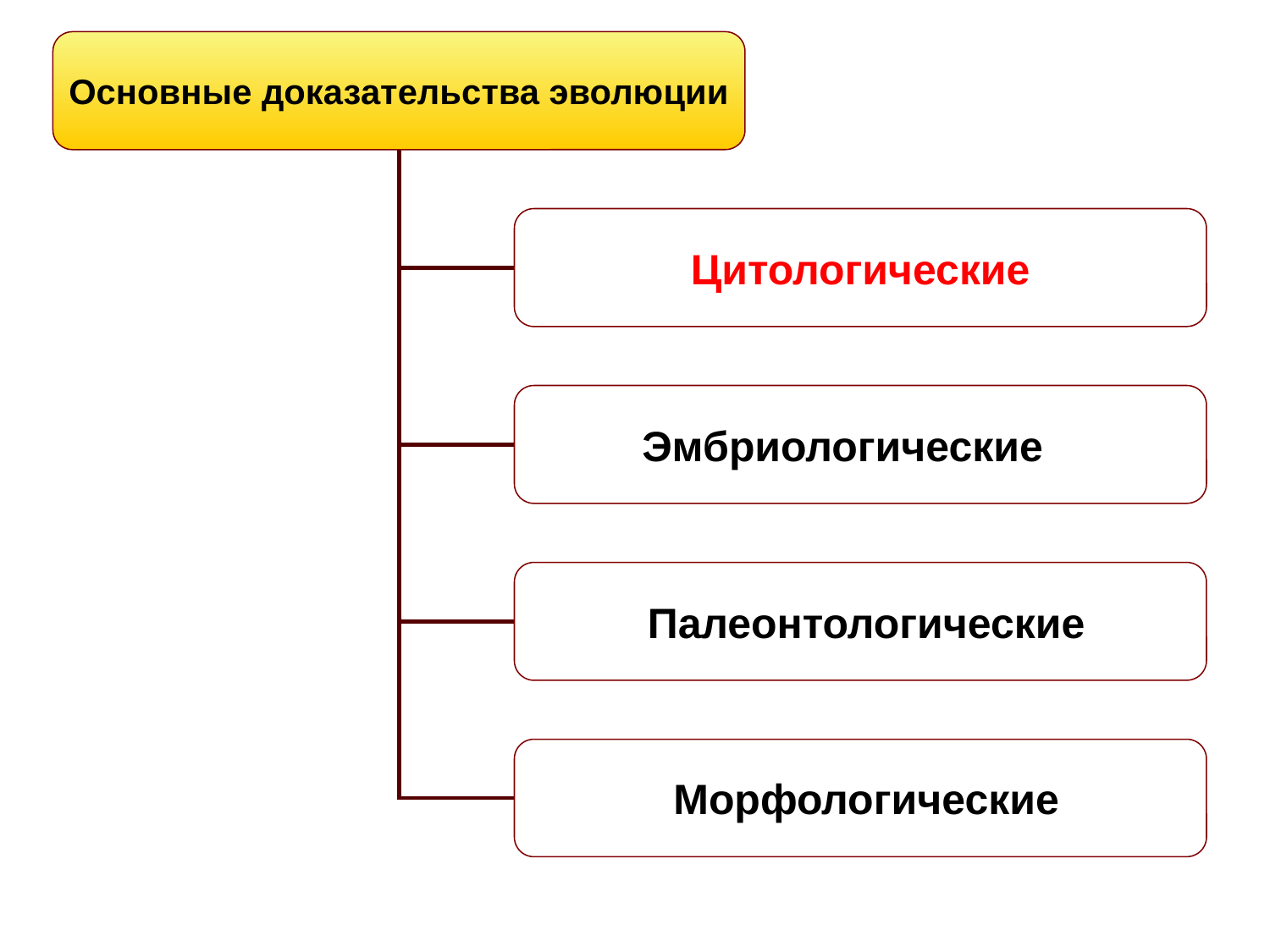

Основные доказательства эволюции
Цитологические
Эмбриологические
 Палеонтологические
 Морфологические